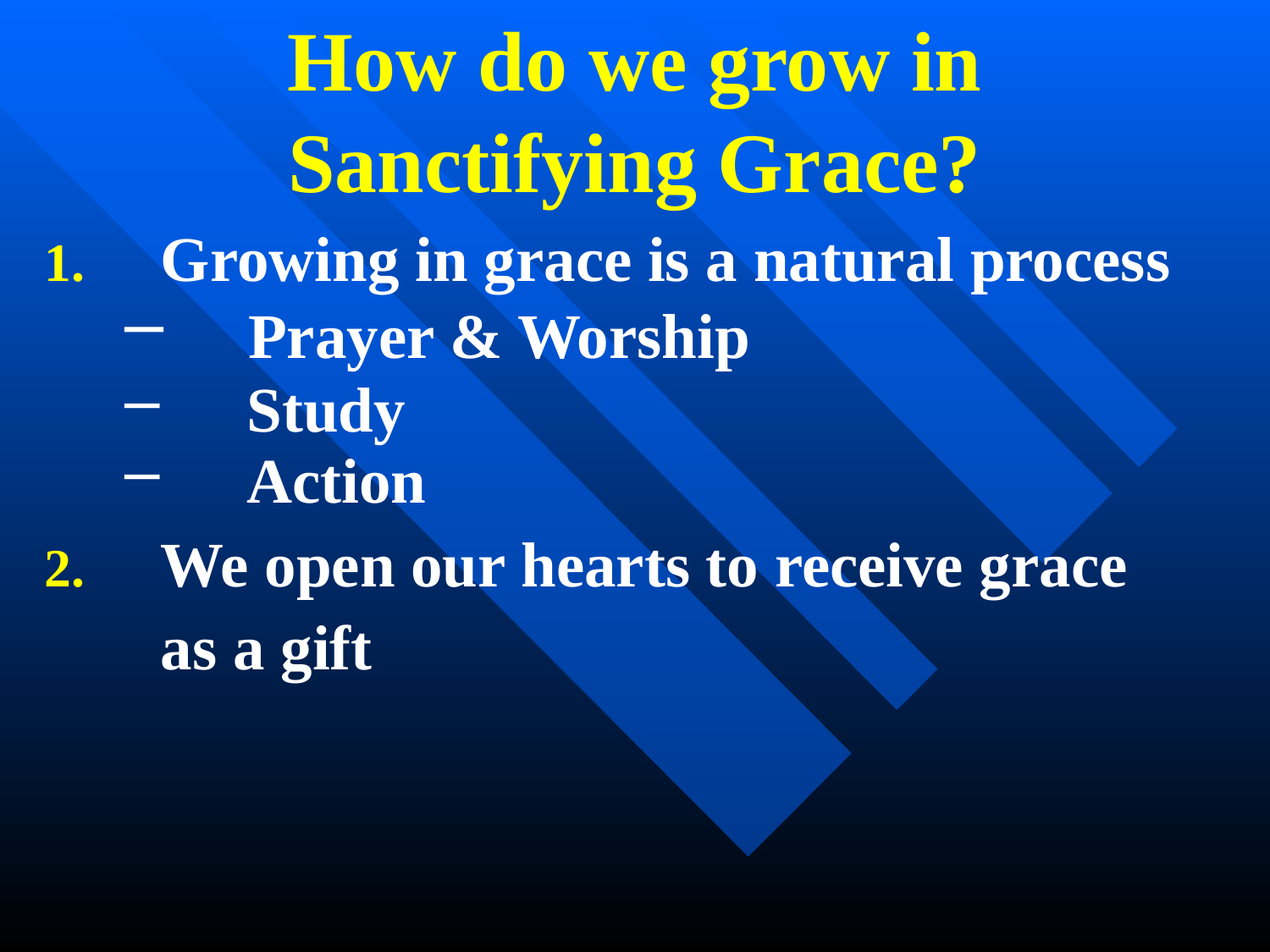

How do we grow in
Sanctifying Grace?
Growing in grace is a natural process
 Prayer & Worship
 Study
 Action
We open our hearts to receive grace
	as a gift